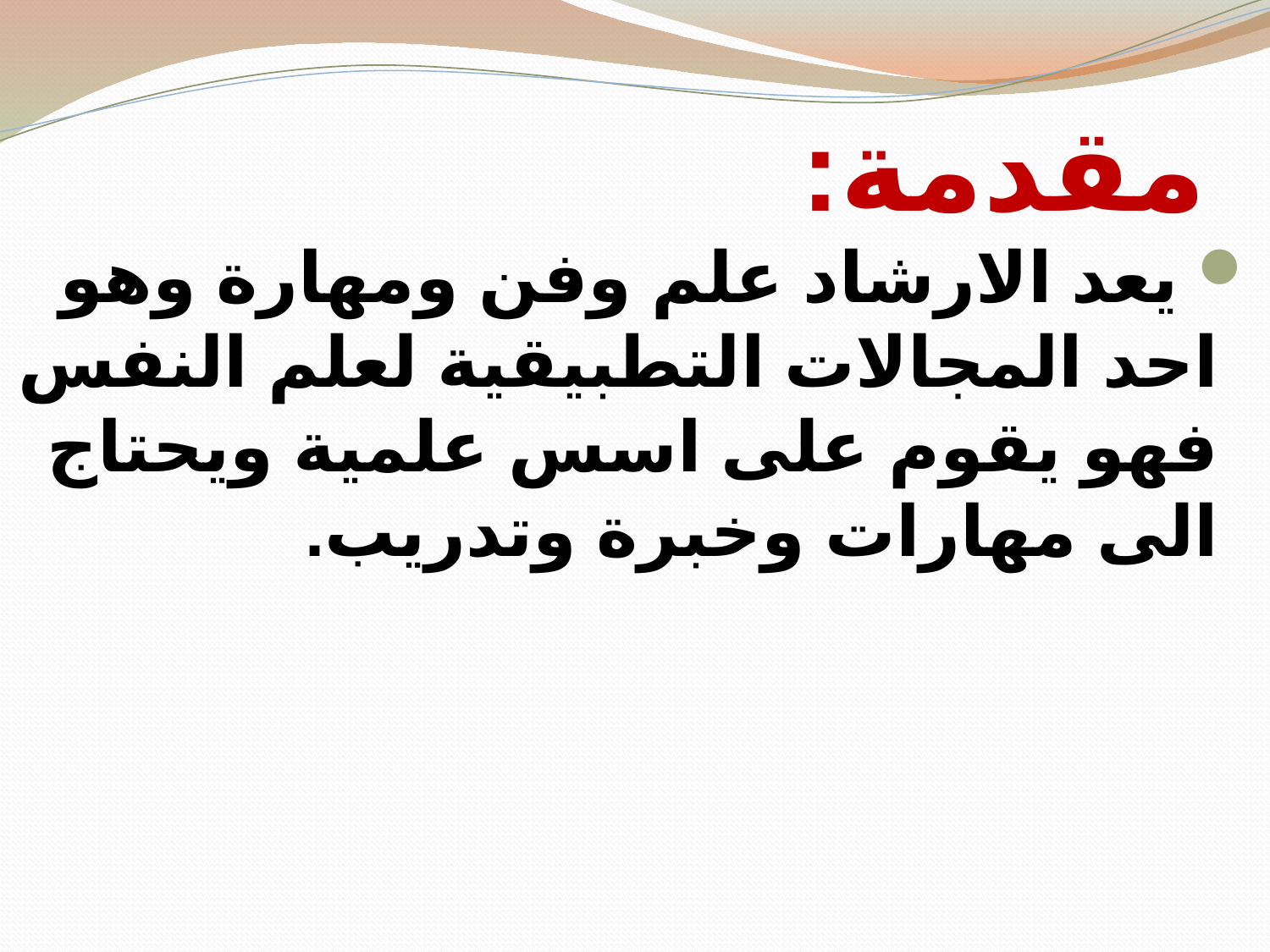

# مقدمة:
 يعد الارشاد علم وفن ومهارة وهو احد المجالات التطبيقية لعلم النفس فهو يقوم على اسس علمية ويحتاج الى مهارات وخبرة وتدريب.